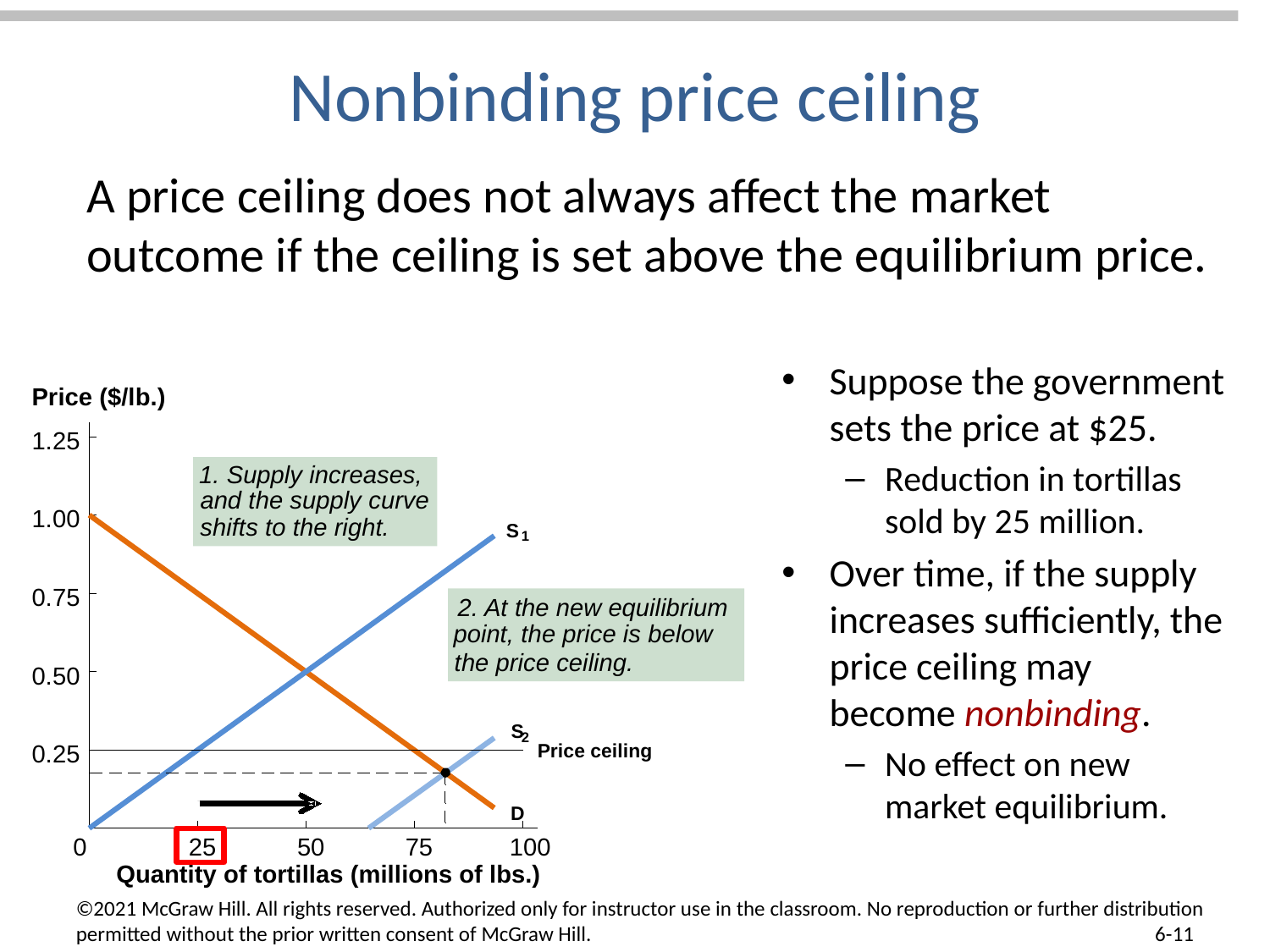

# Nonbinding price ceiling
A price ceiling does not always affect the market outcome if the ceiling is set above the equilibrium price.

Suppose the government sets the price at $25.
Reduction in tortillas sold by 25 million.
Over time, if the supply increases sufficiently, the price ceiling may become nonbinding.
No effect on new market equilibrium.
Price ($/lb.)

1.25

1. Supply increases,
and the supply curve
shifts to the right.
1.00

S
1

0.75

2. At the new equilibrium
point, the price is below
the price ceiling.

0.50

S
2

Price ceiling
0.25

D

0
25
50
75
100
Quantity of tortillas (millions of lbs.)